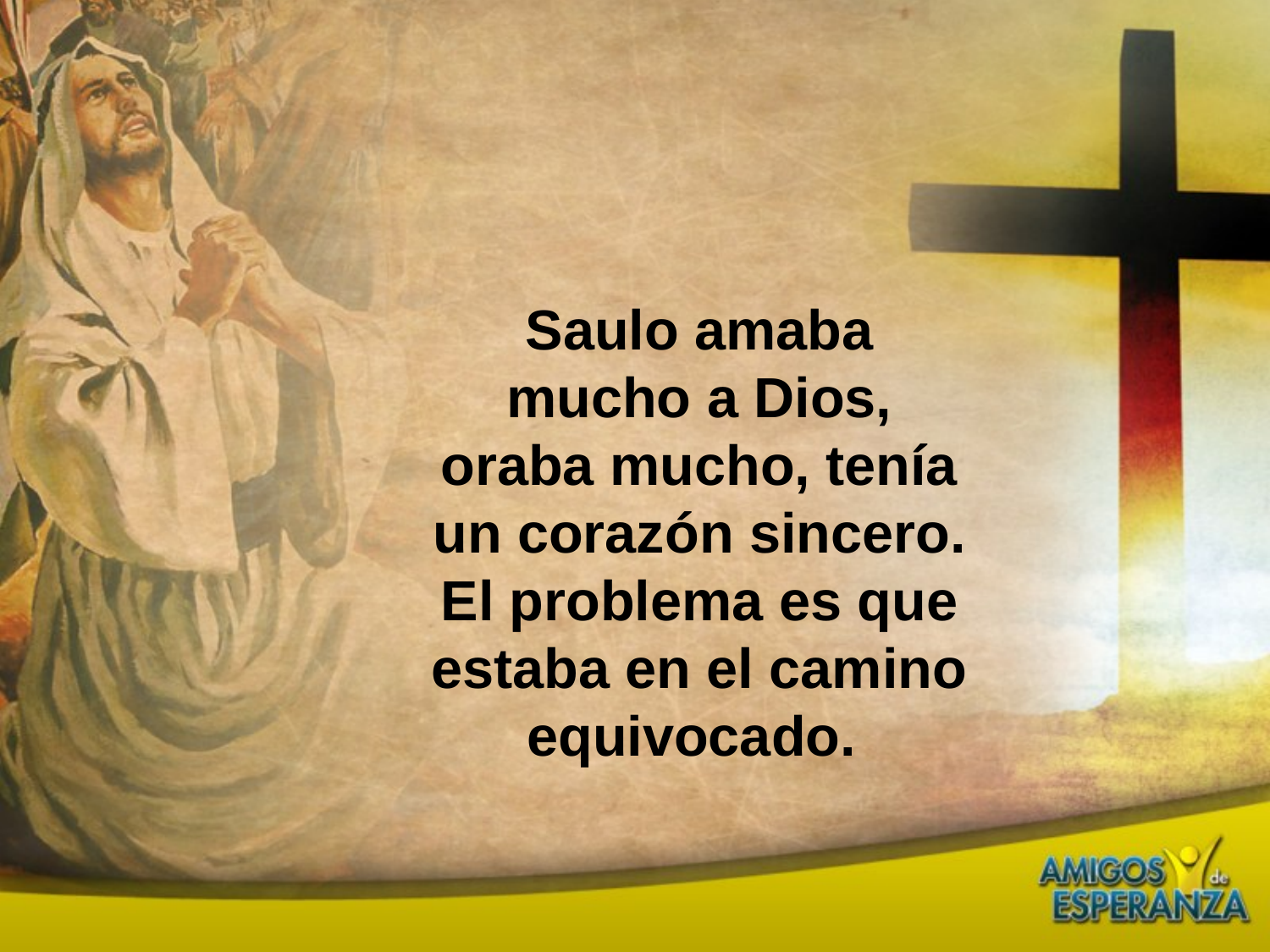

Saulo amaba mucho a Dios, oraba mucho, tenía un corazón sincero. El problema es que estaba en el camino equivocado.